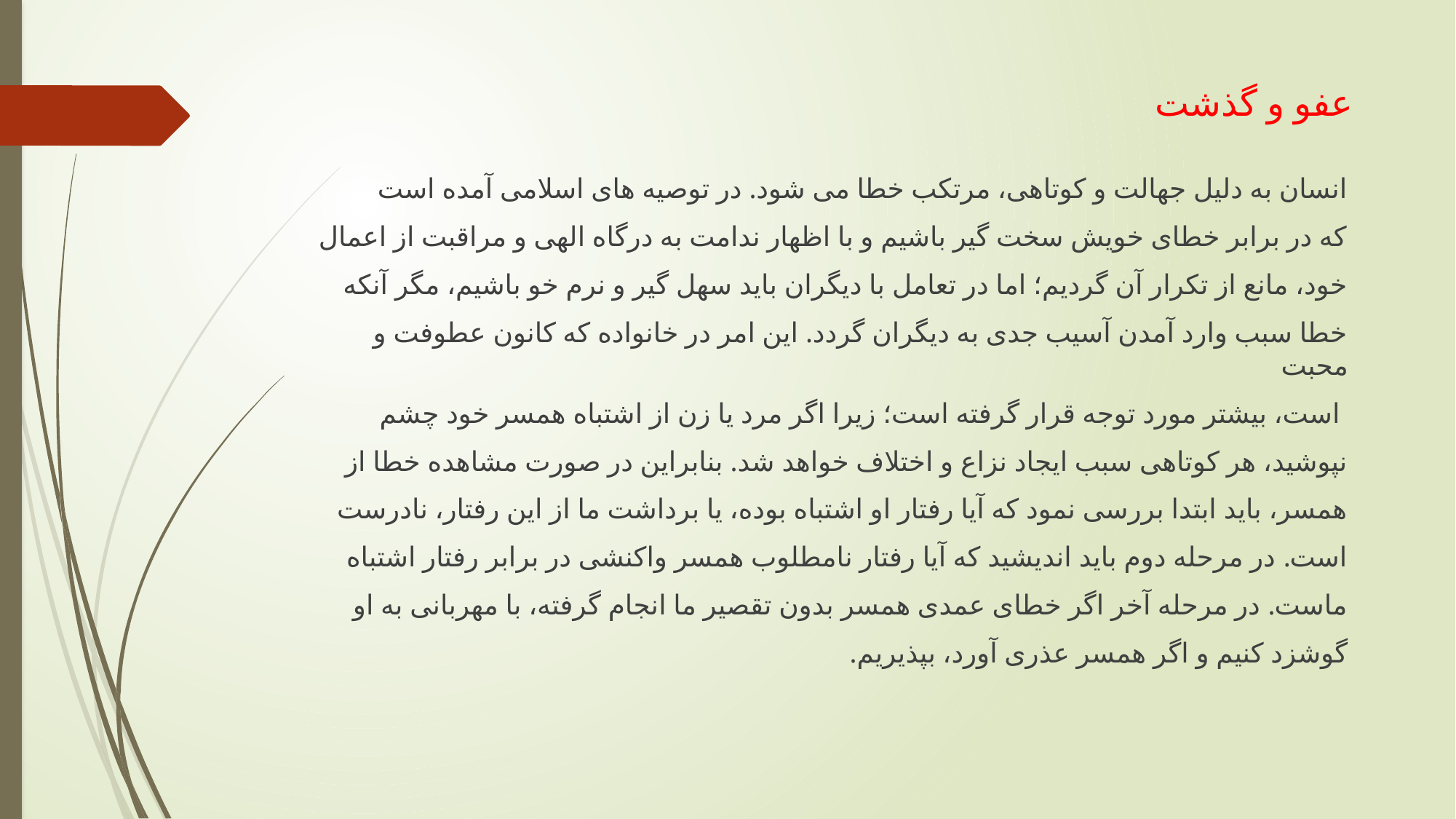

# عفو و گذشت
انسان به دلیل جهالت و کوتاهی، مرتکب خطا می شود. در توصیه های اسلامی آمده است
که در برابر خطای خویش سخت گیر باشیم و با اظهار ندامت به درگاه الهی و مراقبت از اعمال
خود، مانع از تکرار آن گردیم؛ اما در تعامل با دیگران باید سهل گیر و نرم خو باشیم، مگر آنکه
خطا سبب وارد آمدن آسیب جدی به دیگران گردد. این امر در خانواده که کانون عطوفت و محبت
 است، بیشتر مورد توجه قرار گرفته است؛ زیرا اگر مرد یا زن از اشتباه همسر خود چشم
نپوشید، هر کوتاهی سبب ایجاد نزاع و اختلاف خواهد شد. بنابراین در صورت مشاهده خطا از
همسر، باید ابتدا بررسی نمود که آیا رفتار او اشتباه بوده، یا برداشت ما از این رفتار، نادرست
است. در مرحله دوم باید اندیشید که آیا رفتار نامطلوب همسر واکنشی در برابر رفتار اشتباه
ماست. در مرحله آخر اگر خطای عمدی همسر بدون تقصیر ما انجام گرفته، با مهربانی به او
گوشزد کنیم و اگر همسر عذری آورد، بپذیریم.